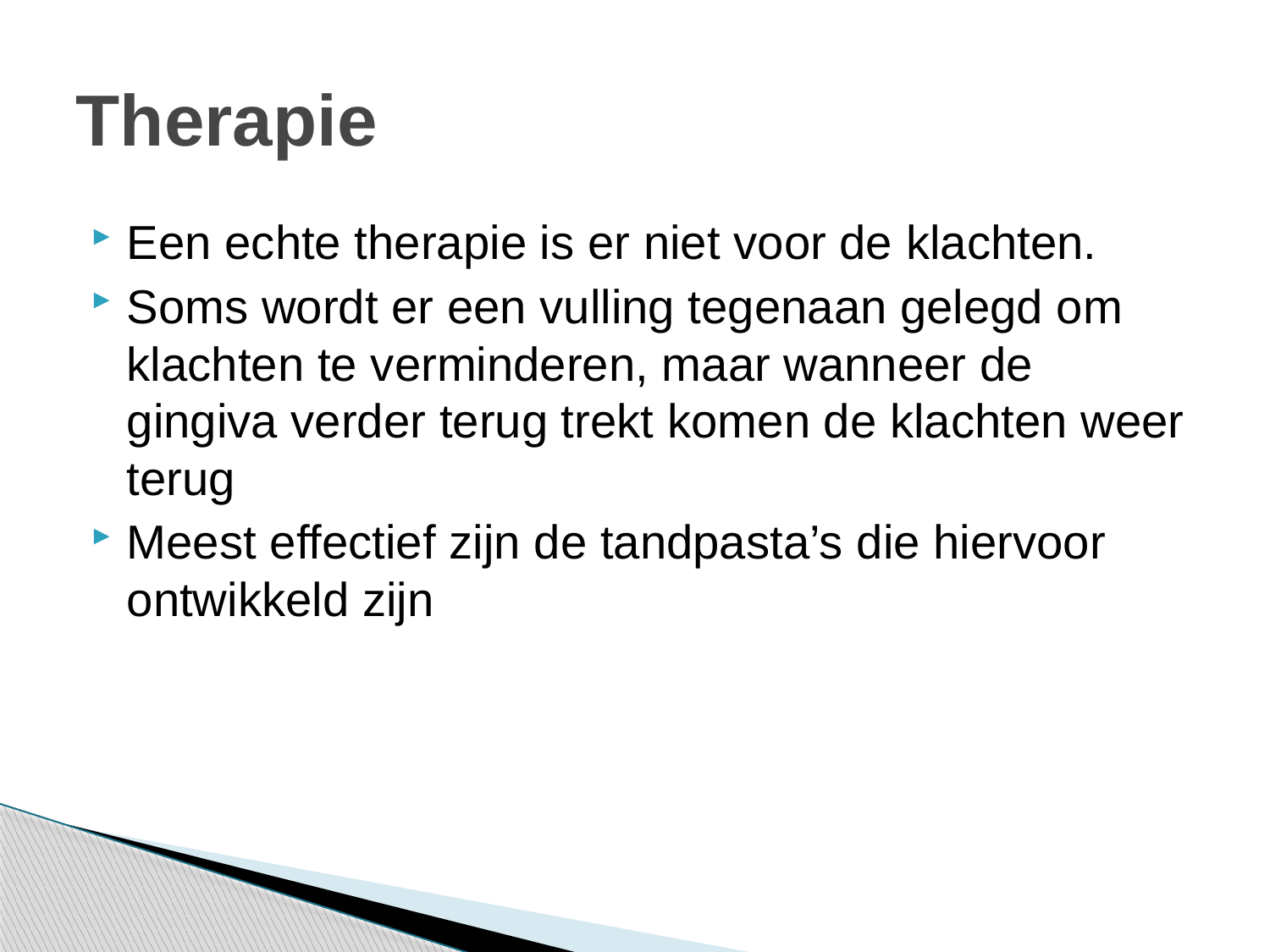

# Therapie
Een echte therapie is er niet voor de klachten.
Soms wordt er een vulling tegenaan gelegd om klachten te verminderen, maar wanneer de gingiva verder terug trekt komen de klachten weer terug
Meest effectief zijn de tandpasta’s die hiervoor ontwikkeld zijn